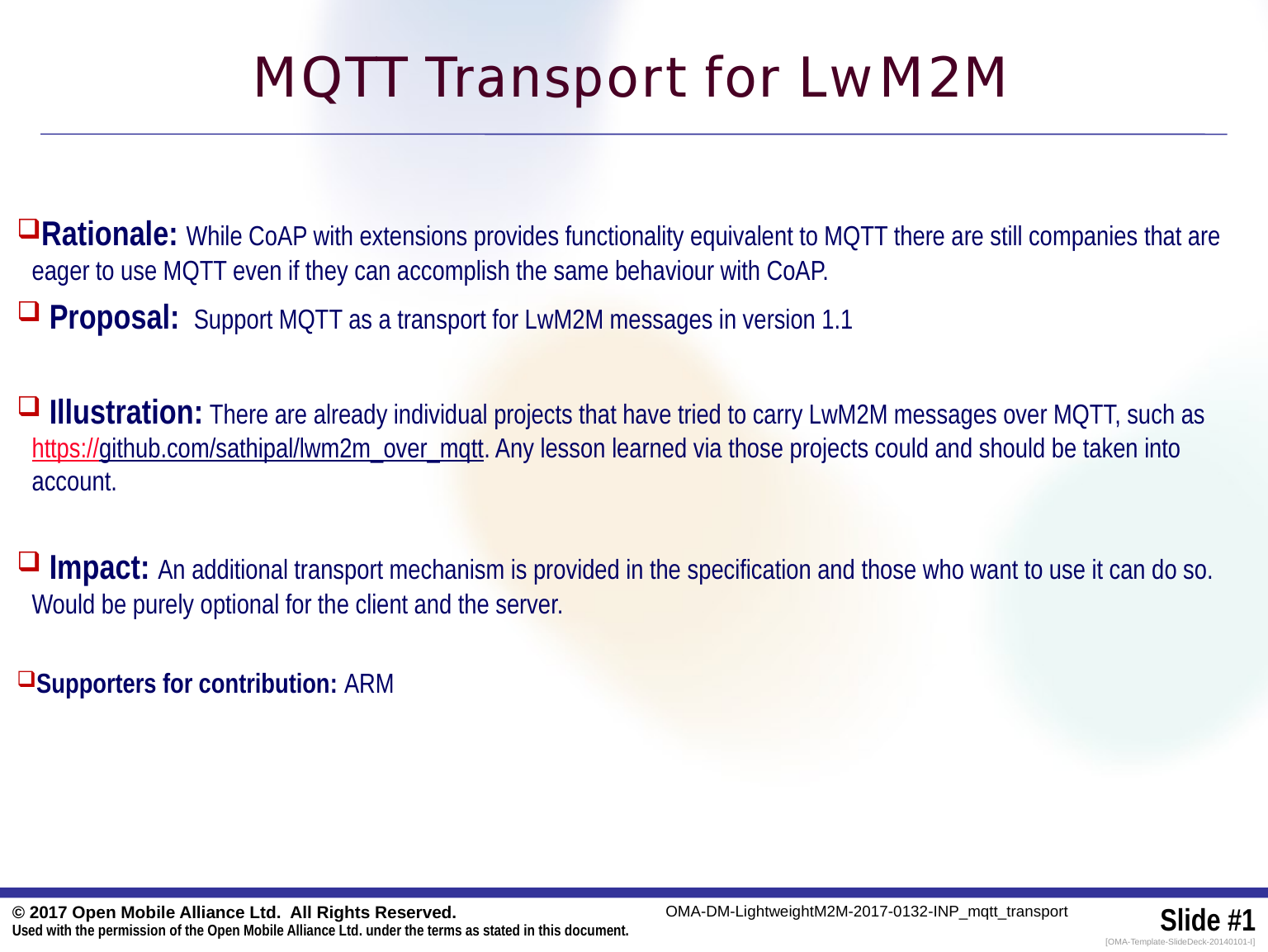

MQTT Transport for LwM2M

Rationale: While CoAP with extensions provides functionality equivalent to MQTT there are still companies that are eager to use MQTT even if they can accomplish the same behaviour with CoAP.
 Proposal:  Support MQTT as a transport for LwM2M messages in version 1.1

 Illustration: There are already individual projects that have tried to carry LwM2M messages over MQTT, such as https://github.com/sathipal/lwm2m_over_mqtt. Any lesson learned via those projects could and should be taken into account.

 Impact: An additional transport mechanism is provided in the specification and those who want to use it can do so. Would be purely optional for the client and the server.

Supporters for contribution: ARM